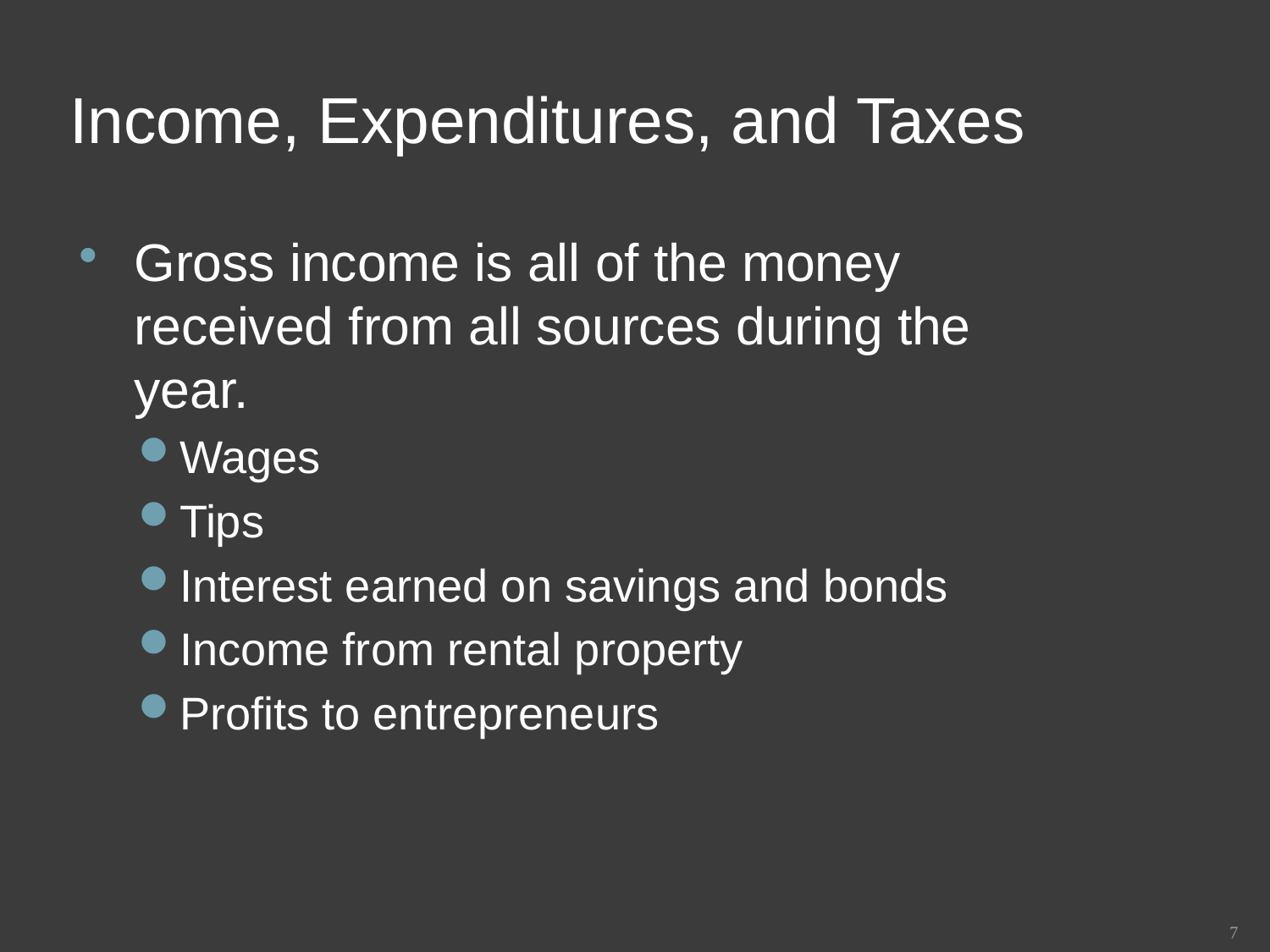

# Income, Expenditures, and Taxes
Gross income is all of the money received from all sources during the year.
Wages
Tips
Interest earned on savings and bonds
Income from rental property
Profits to entrepreneurs
7